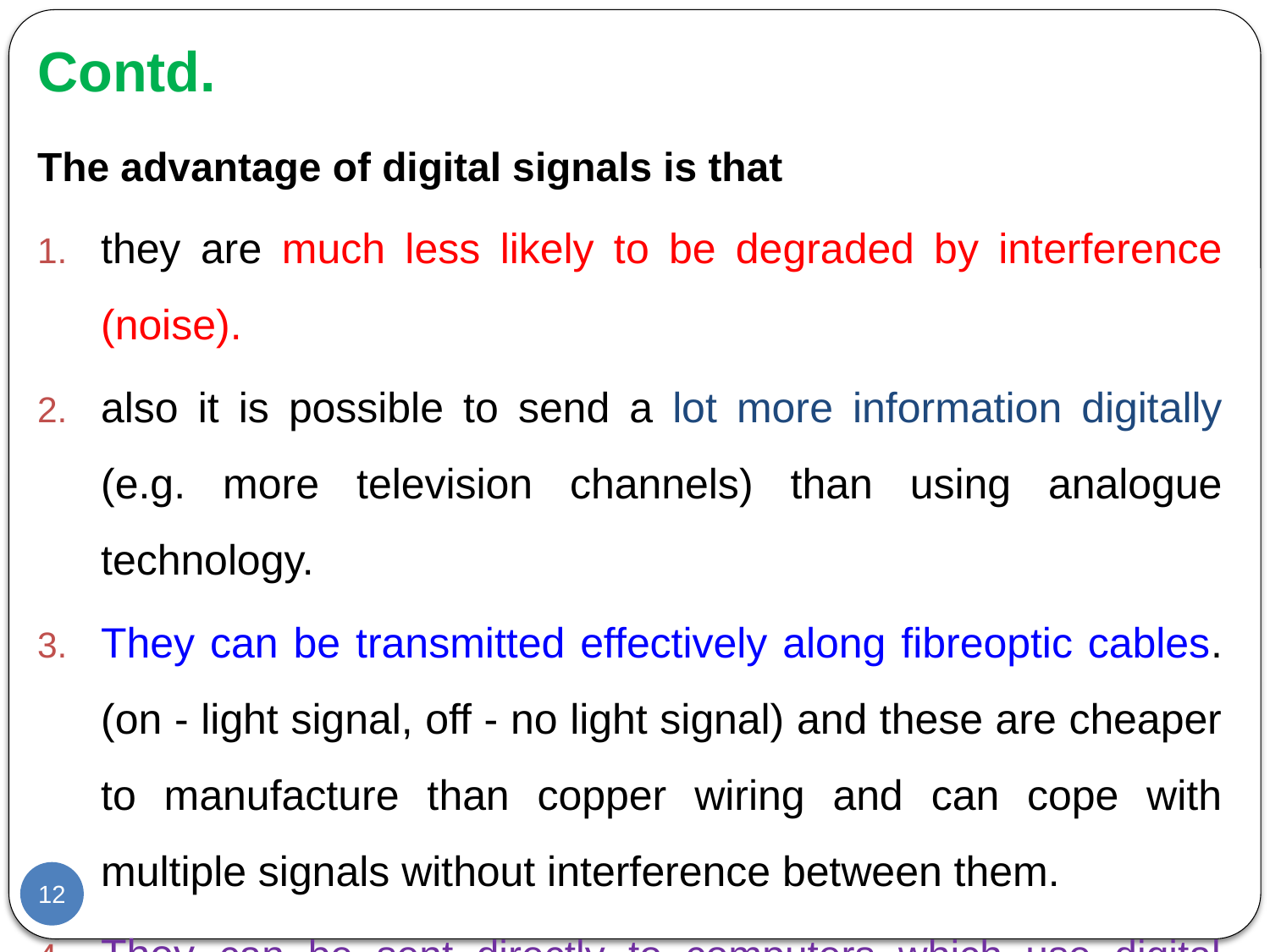

# Contd.
The advantage of digital signals is that
they are much less likely to be degraded by interference (noise).
also it is possible to send a lot more information digitally (e.g. more television channels) than using analogue technology.
They can be transmitted effectively along fibreoptic cables. (on - light signal, off - no light signal) and these are cheaper to manufacture than copper wiring and can cope with multiple signals without interference between them.
They can be sent directly to computers which use digital systems themselves.
12